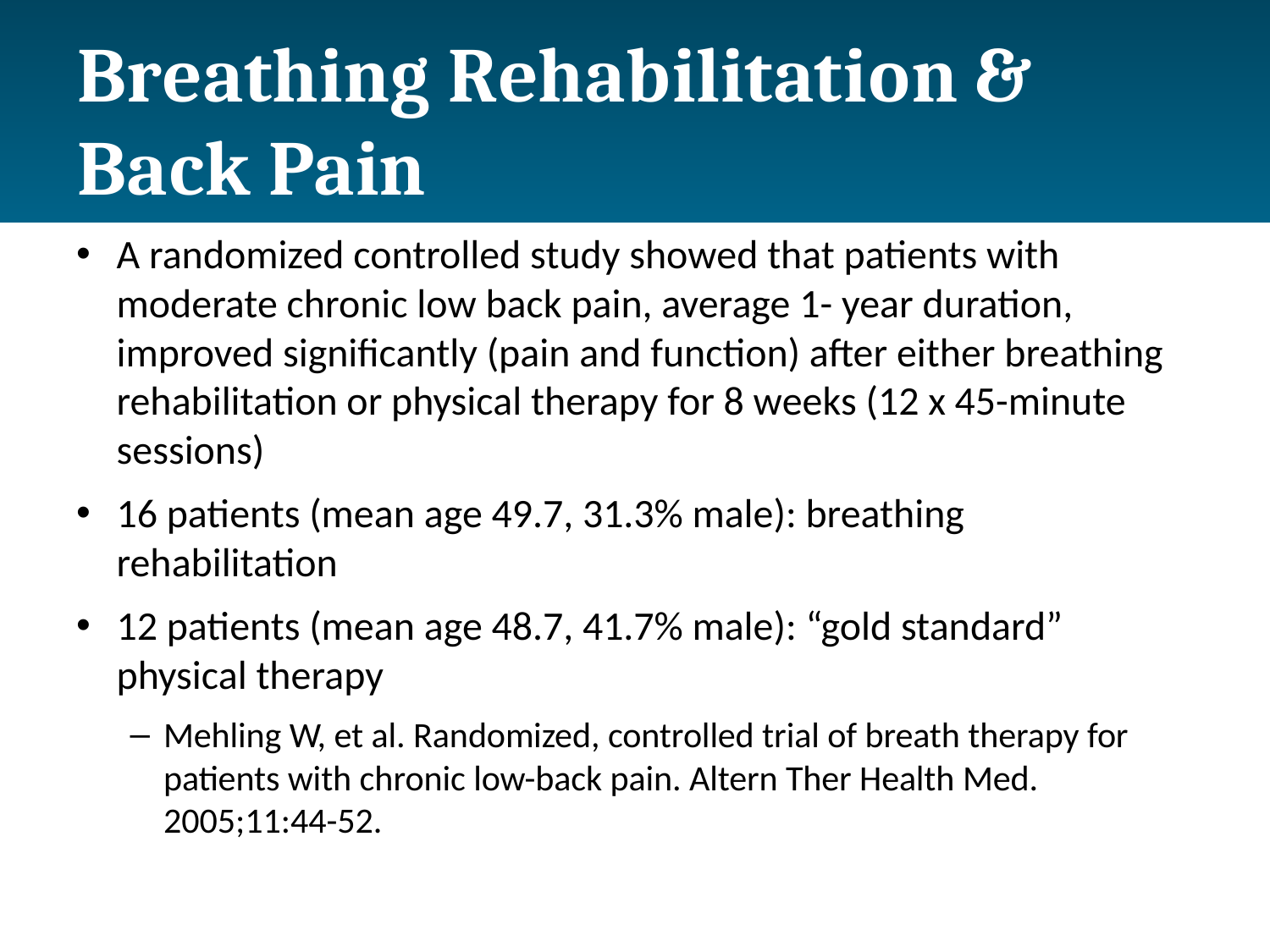

# Breathing Rehabilitation & Back Pain
A randomized controlled study showed that patients with moderate chronic low back pain, average 1- year duration, improved significantly (pain and function) after either breathing rehabilitation or physical therapy for 8 weeks (12 x 45-minute sessions)
16 patients (mean age 49.7, 31.3% male): breathing rehabilitation
12 patients (mean age 48.7, 41.7% male): “gold standard” physical therapy
Mehling W, et al. Randomized, controlled trial of breath therapy for patients with chronic low-back pain. Altern Ther Health Med. 2005;11:44-52.